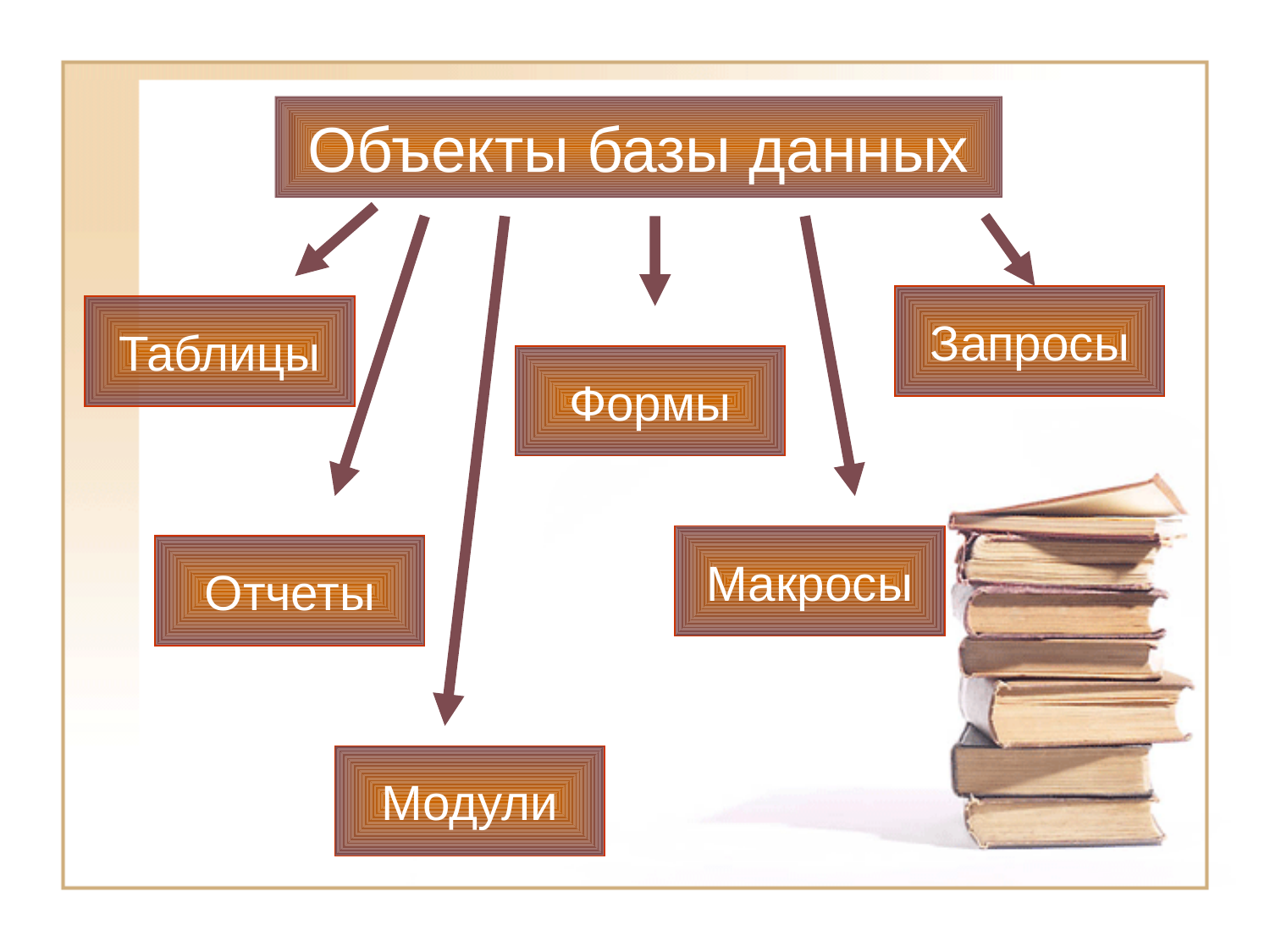

# Объекты базы данных

Запросы
Таблицы
Формы
Макросы
Отчеты
Модули